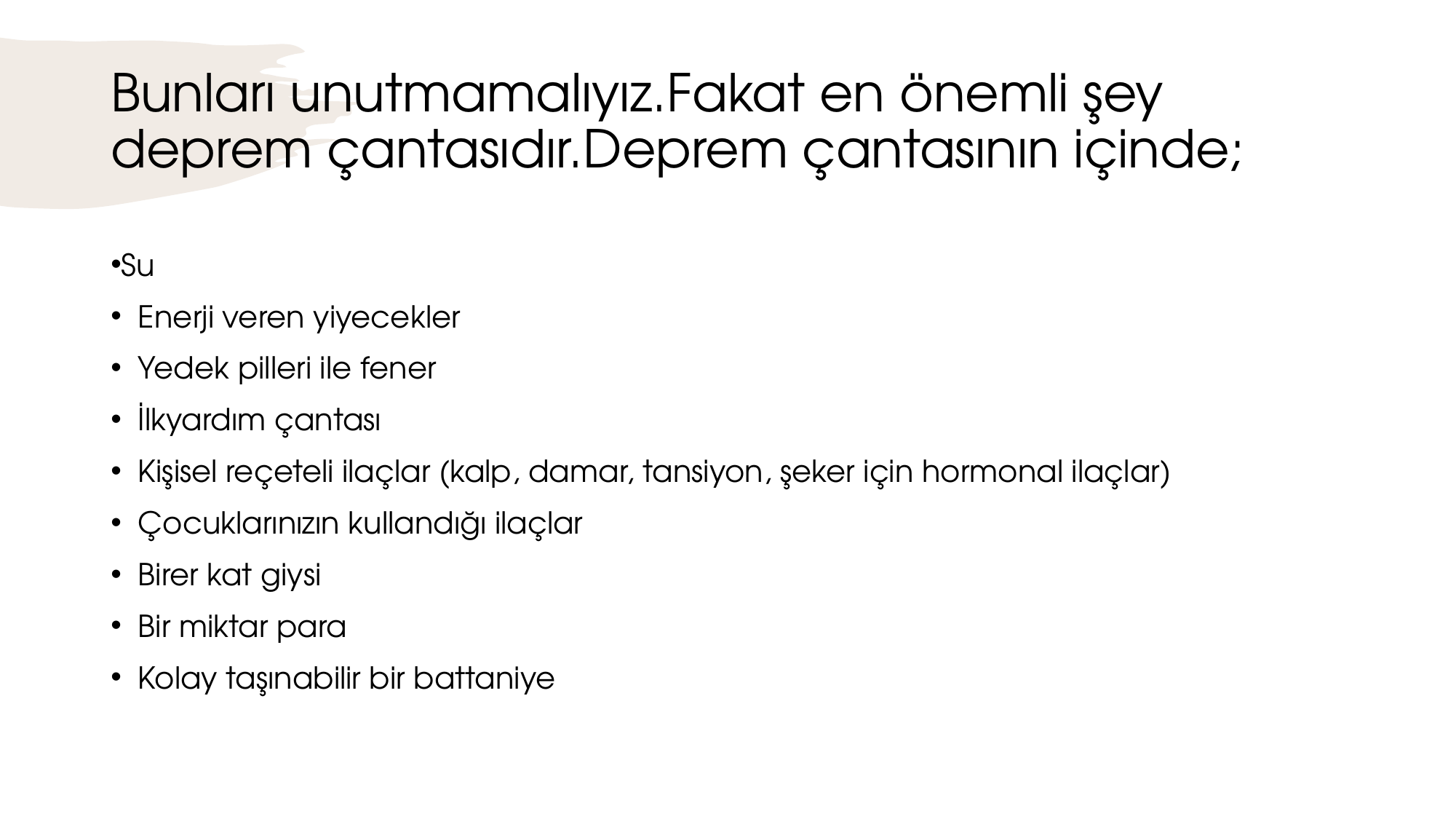

# Bunları unutmamalıyız.Fakat en önemli şey deprem çantasıdır.Deprem çantasının içinde;
Su
Enerji veren yiyecekler
Yedek pilleri ile fener
İlkyardım çantası
Kişisel reçeteli ilaçlar (kalp, damar, tansiyon, şeker için hormonal ilaçlar)
Çocuklarınızın kullandığı ilaçlar
Birer kat giysi
Bir miktar para
Kolay taşınabilir bir battaniye